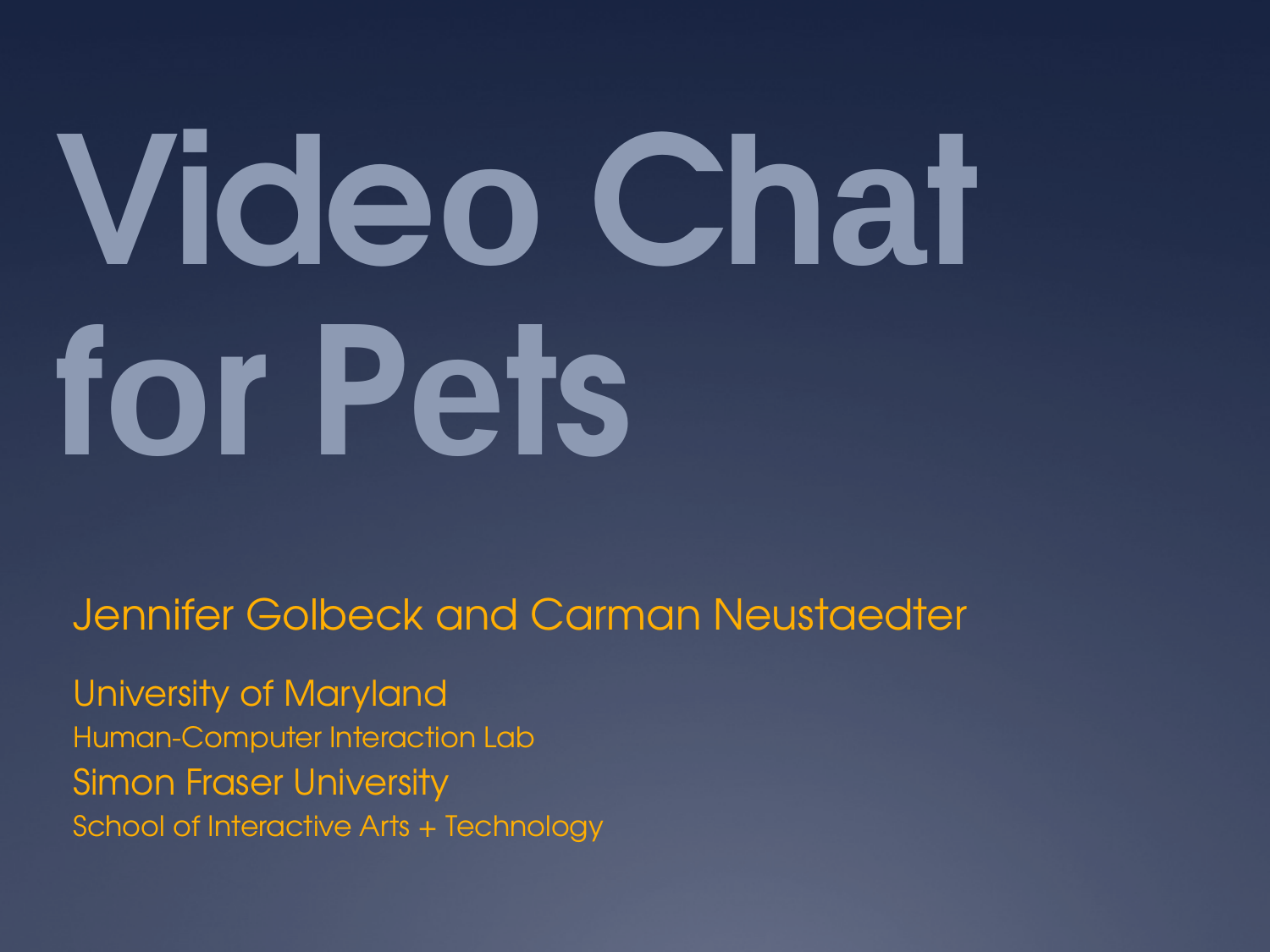

# Video Chat for Pets
Jennifer Golbeck and Carman Neustaedter
University of Maryland
Human-Computer Interaction Lab
Simon Fraser University
School of Interactive Arts + Technology